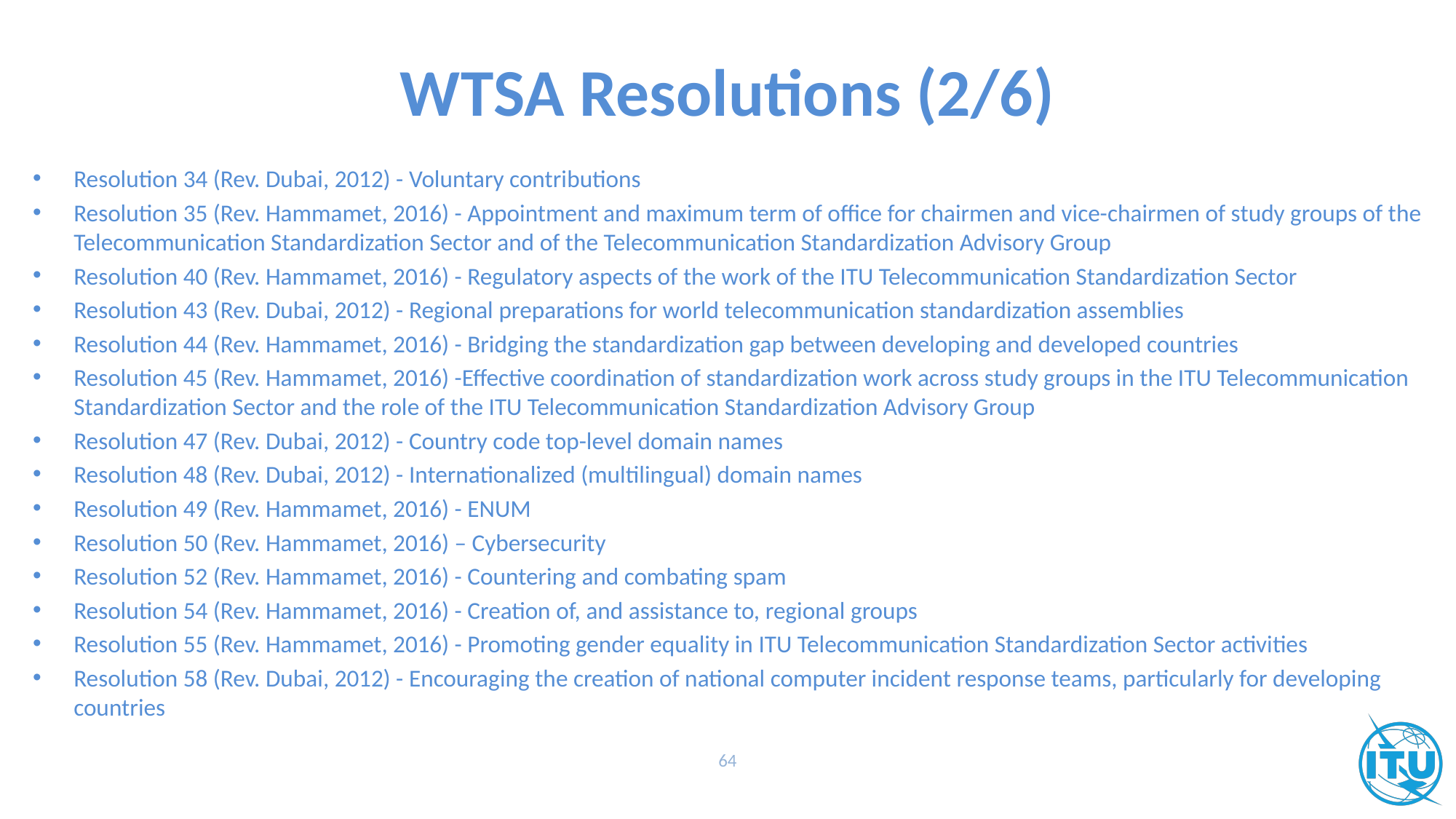

# WTSA Resolutions (2/6)
Resolution 34 (Rev. Dubai, 2012) - Voluntary contributions
Resolution 35 (Rev. Hammamet, 2016) - Appointment and maximum term of office for chairmen and vice-chairmen of study groups of the Telecommunication Standardization Sector and of the Telecommunication Standardization Advisory Group
Resolution 40 (Rev. Hammamet, 2016) - Regulatory aspects of the work of the ITU Telecommunication Standardization Sector
Resolution 43 (Rev. Dubai, 2012) - Regional preparations for world telecommunication standardization assemblies
Resolution 44 (Rev. Hammamet, 2016) - Bridging the standardization gap between developing and developed countries
Resolution 45 (Rev. Hammamet, 2016) -Effective coordination of standardization work across study groups in the ITU Telecommunication Standardization Sector and the role of the ITU Telecommunication Standardization Advisory Group
Resolution 47 (Rev. Dubai, 2012) - Country code top-level domain names
Resolution 48 (Rev. Dubai, 2012) - Internationalized (multilingual) domain names
Resolution 49 (Rev. Hammamet, 2016) - ENUM
Resolution 50 (Rev. Hammamet, 2016) – Cybersecurity
Resolution 52 (Rev. Hammamet, 2016) - Countering and combating spam
Resolution 54 (Rev. Hammamet, 2016) - Creation of, and assistance to, regional groups
Resolution 55 (Rev. Hammamet, 2016) - Promoting gender equality in ITU Telecommunication Standardization Sector activities
Resolution 58 (Rev. Dubai, 2012) - Encouraging the creation of national computer incident response teams, particularly for developing countries
64